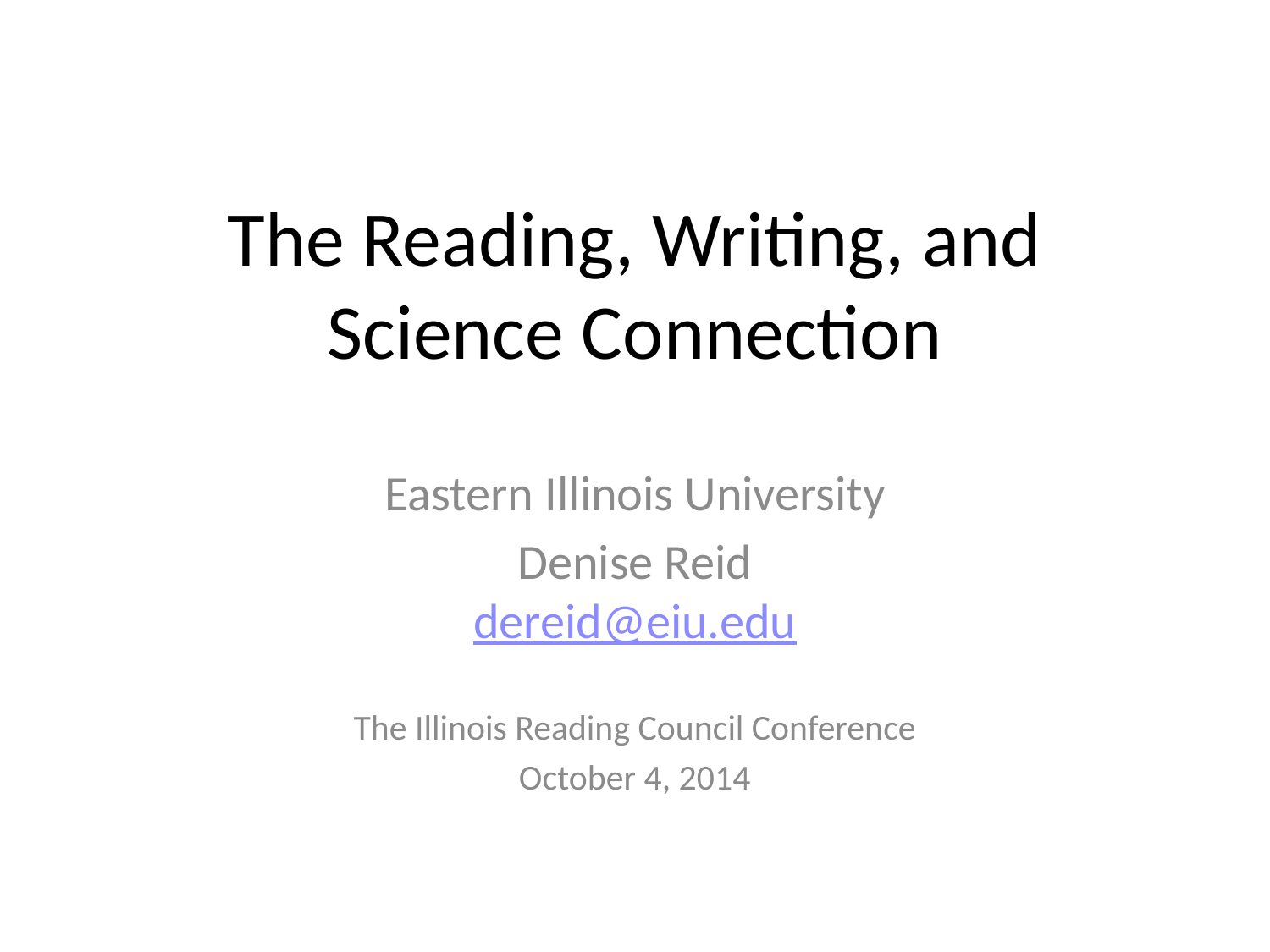

# The Reading, Writing, and Science Connection
Eastern Illinois University
Denise Reid
dereid@eiu.edu

The Illinois Reading Council Conference
October 4, 2014